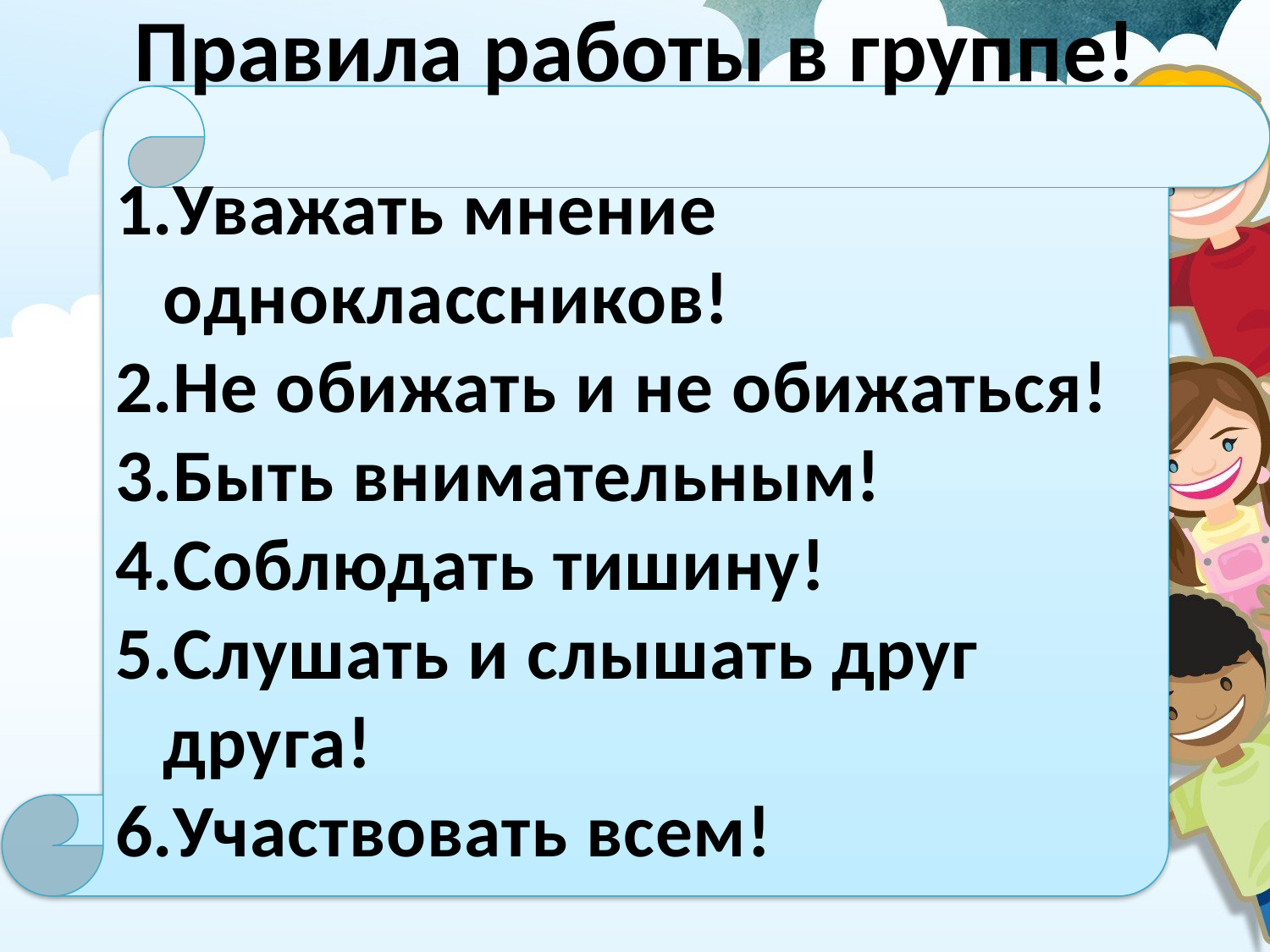

Правила работы в группе!
Уважать мнение одноклассников!
Не обижать и не обижаться!
Быть внимательным!
Соблюдать тишину!
Слушать и слышать друг друга!
Участвовать всем!